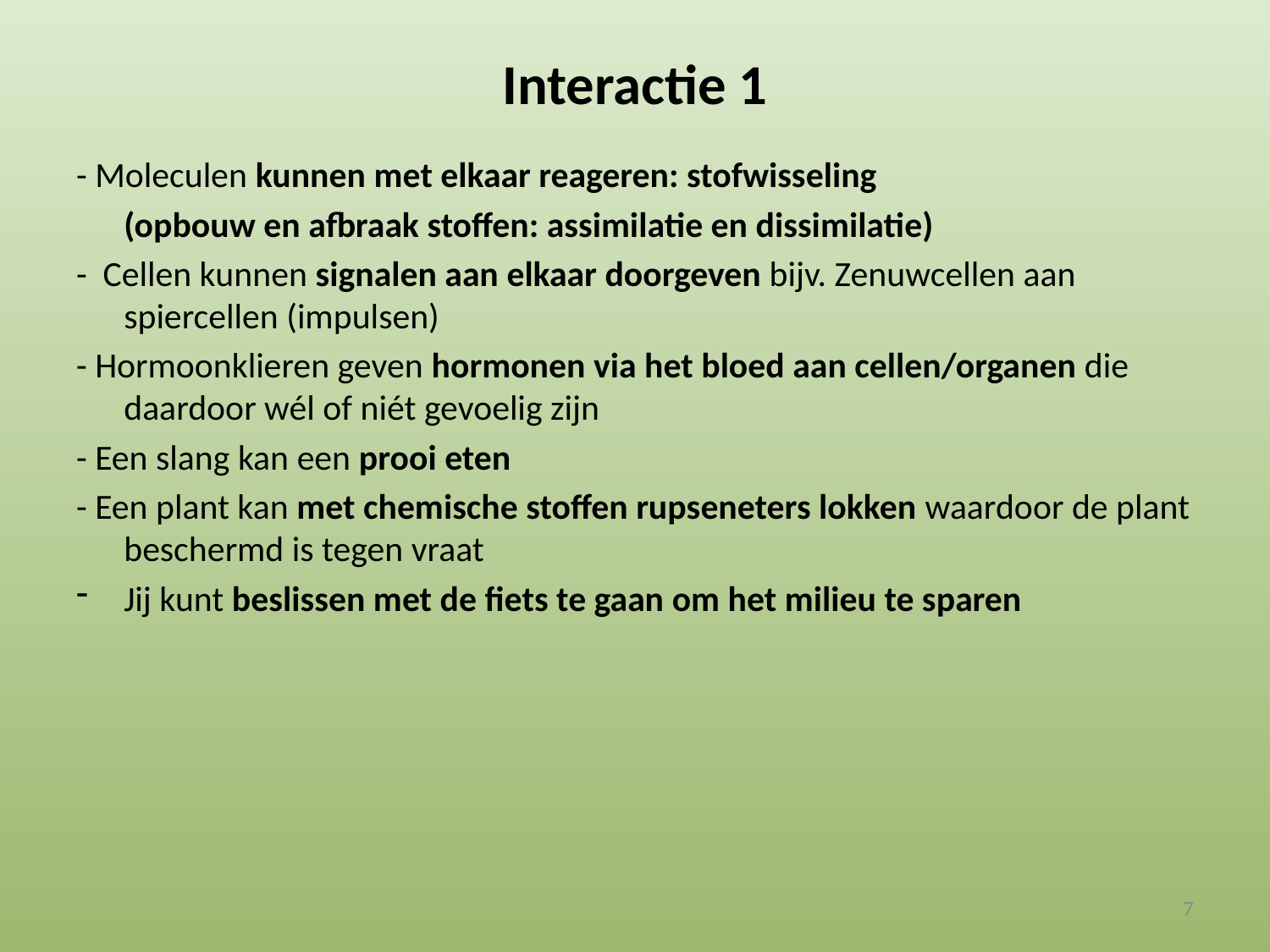

# Interactie 1
- Moleculen kunnen met elkaar reageren: stofwisseling
	(opbouw en afbraak stoffen: assimilatie en dissimilatie)
-  Cellen kunnen signalen aan elkaar doorgeven bijv. Zenuwcellen aan spiercellen (impulsen)
- Hormoonklieren geven hormonen via het bloed aan cellen/organen die daardoor wél of niét gevoelig zijn
- Een slang kan een prooi eten
- Een plant kan met chemische stoffen rupseneters lokken waardoor de plant beschermd is tegen vraat
Jij kunt beslissen met de fiets te gaan om het milieu te sparen
7